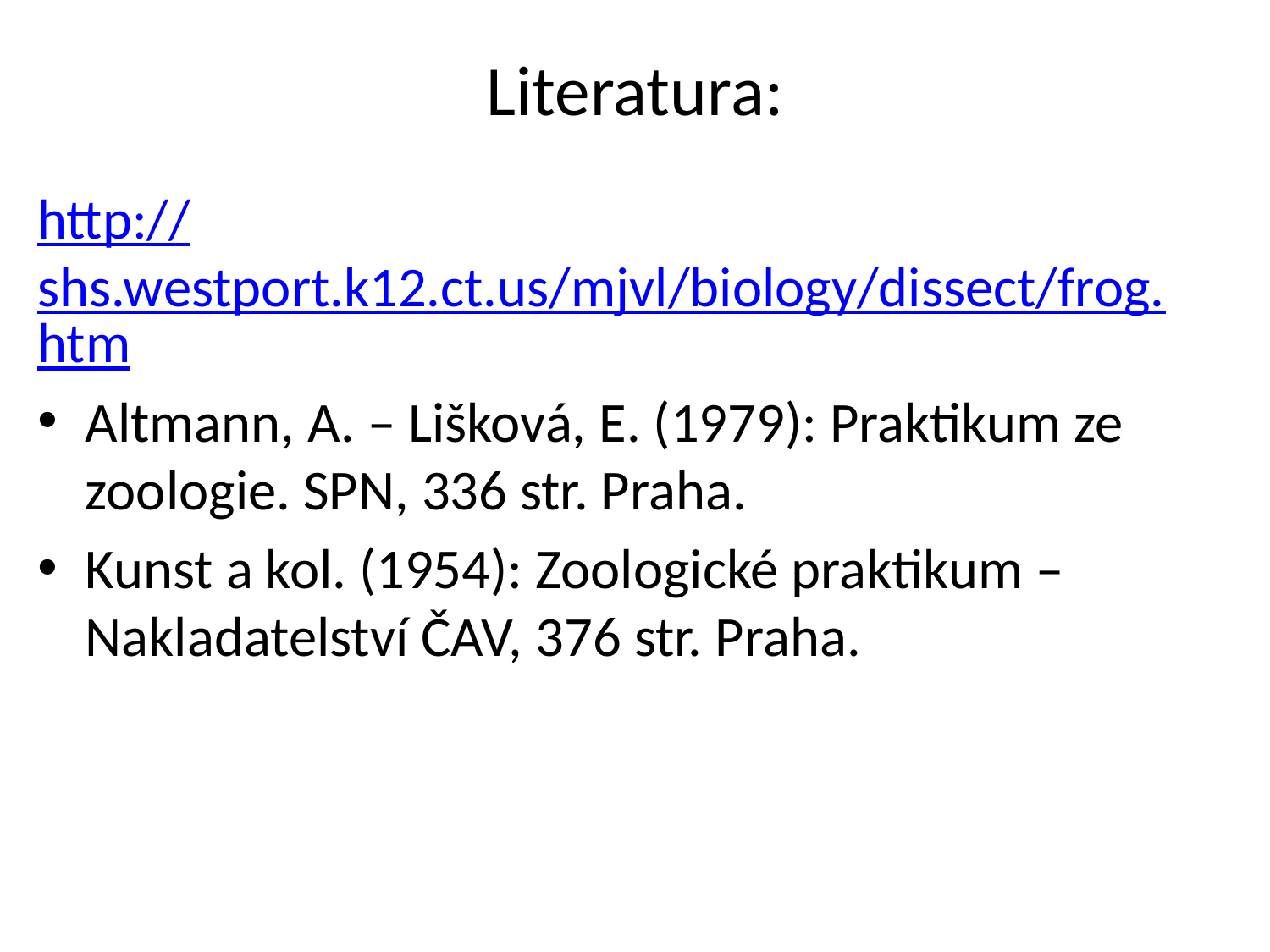

# Literatura:
http://shs.westport.k12.ct.us/mjvl/biology/dissect/frog.htm
Altmann, A. – Lišková, E. (1979): Praktikum ze zoologie. SPN, 336 str. Praha.
Kunst a kol. (1954): Zoologické praktikum – Nakladatelství ČAV, 376 str. Praha.